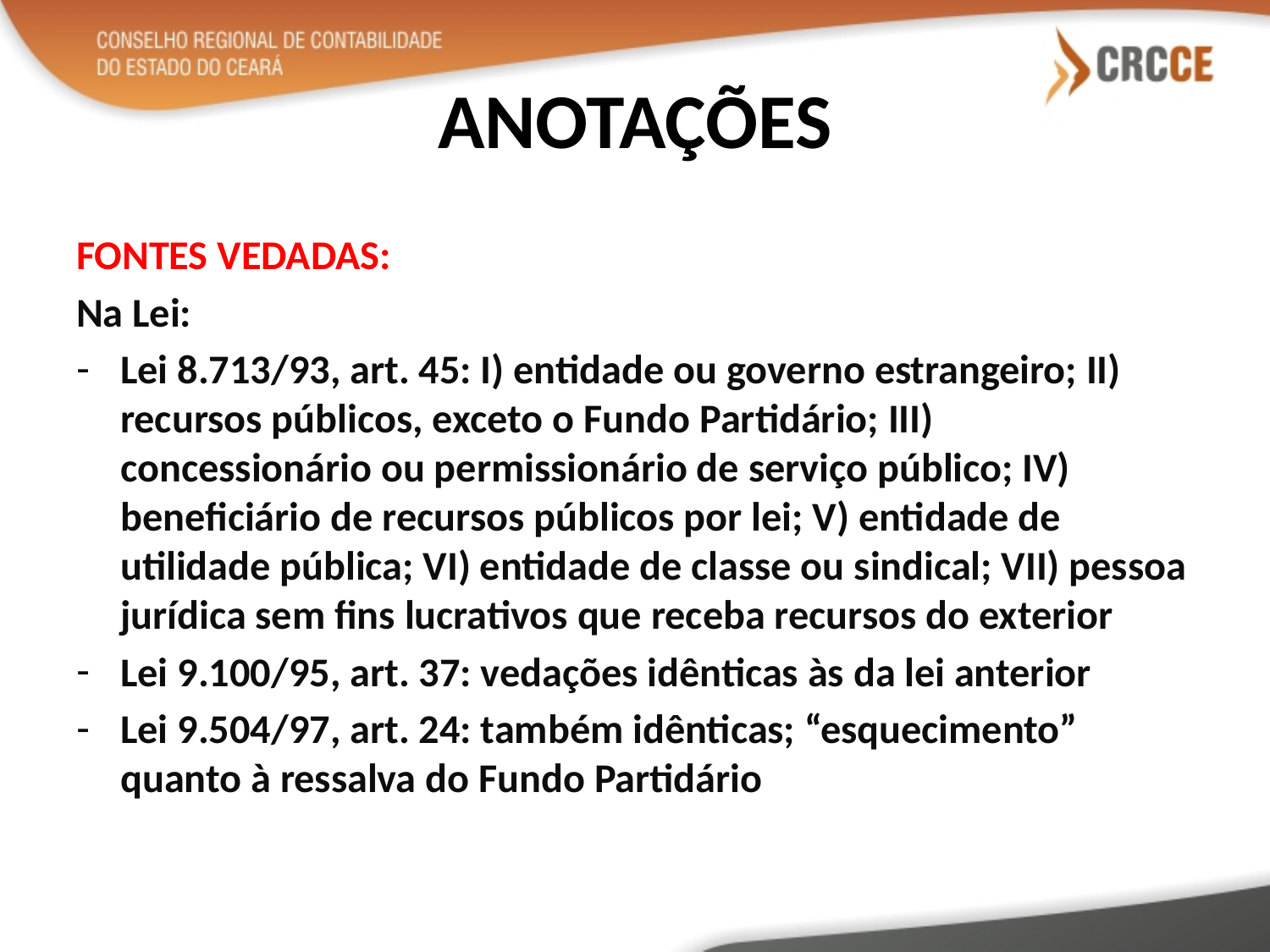

# ANOTAÇÕES
FONTES VEDADAS:
Na Lei:
Lei 8.713/93, art. 45: I) entidade ou governo estrangeiro; II) recursos públicos, exceto o Fundo Partidário; III) concessionário ou permissionário de serviço público; IV) beneficiário de recursos públicos por lei; V) entidade de utilidade pública; VI) entidade de classe ou sindical; VII) pessoa jurídica sem fins lucrativos que receba recursos do exterior
Lei 9.100/95, art. 37: vedações idênticas às da lei anterior
Lei 9.504/97, art. 24: também idênticas; “esquecimento” quanto à ressalva do Fundo Partidário